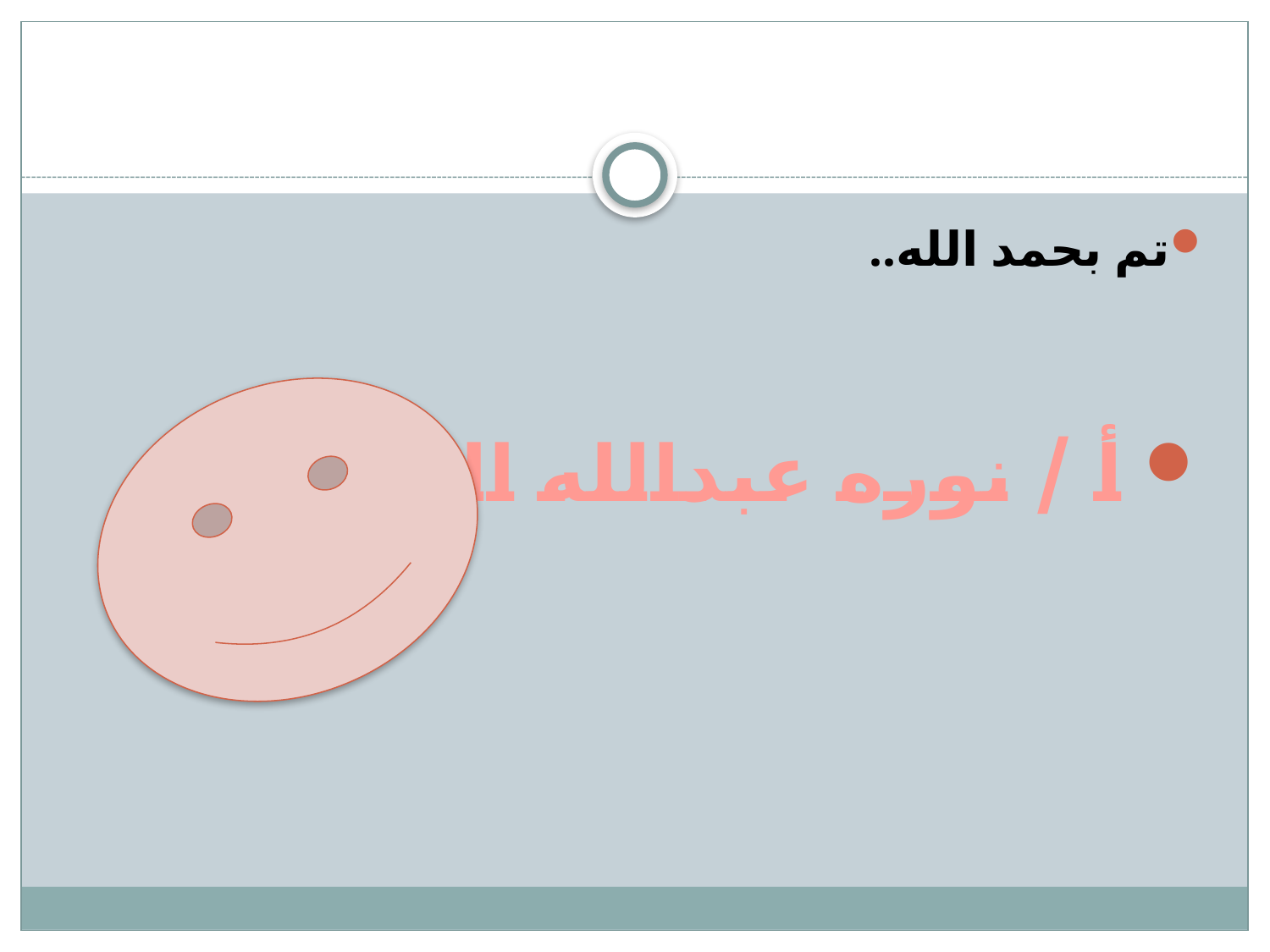

#
تم بحمد الله..

 أ / نوره عبدالله العمر